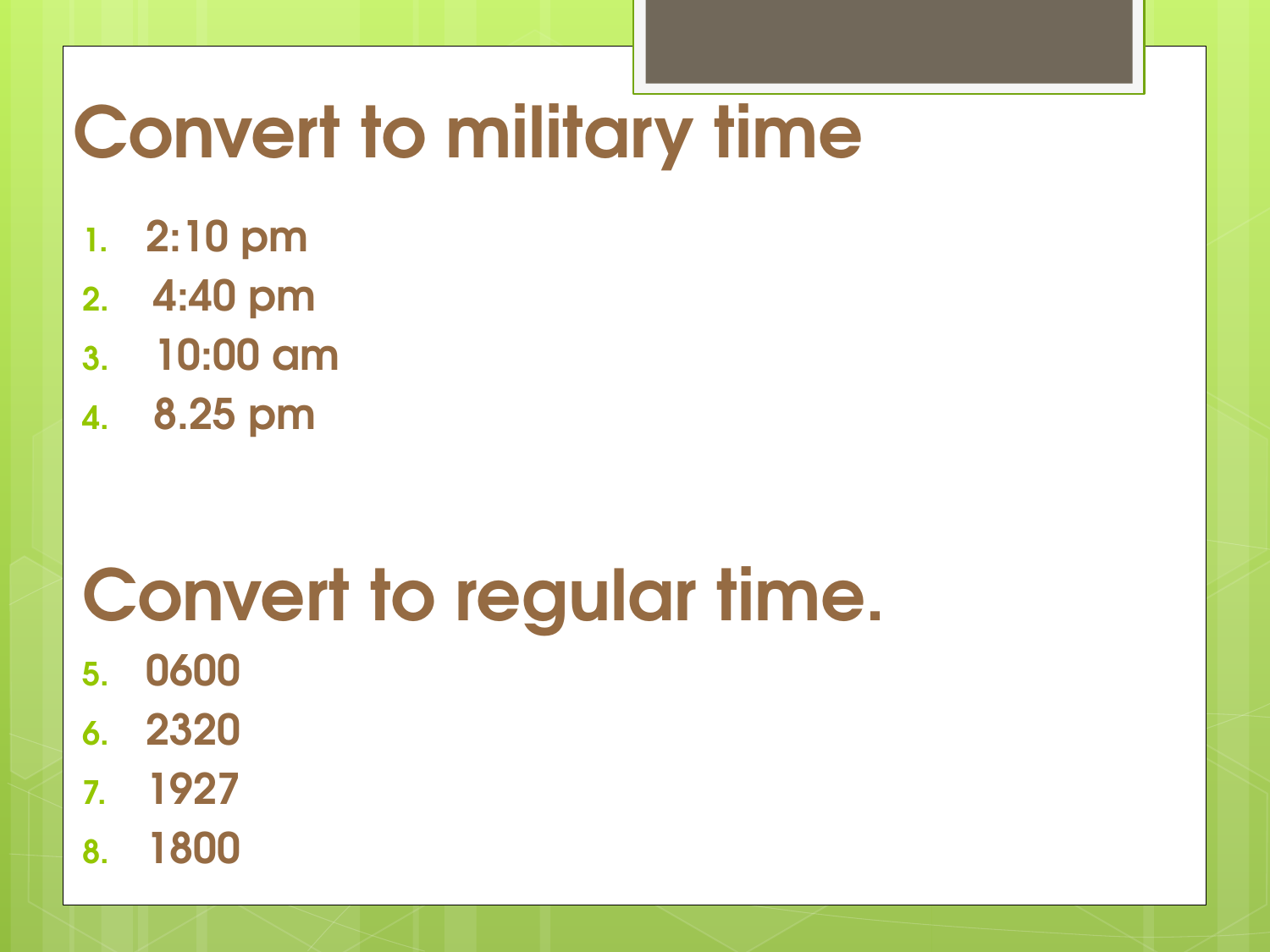

# Convert to military time
2:10 pm
4:40 pm
10:00 am
8.25 pm

Convert to regular time.
0600
2320
1927
1800